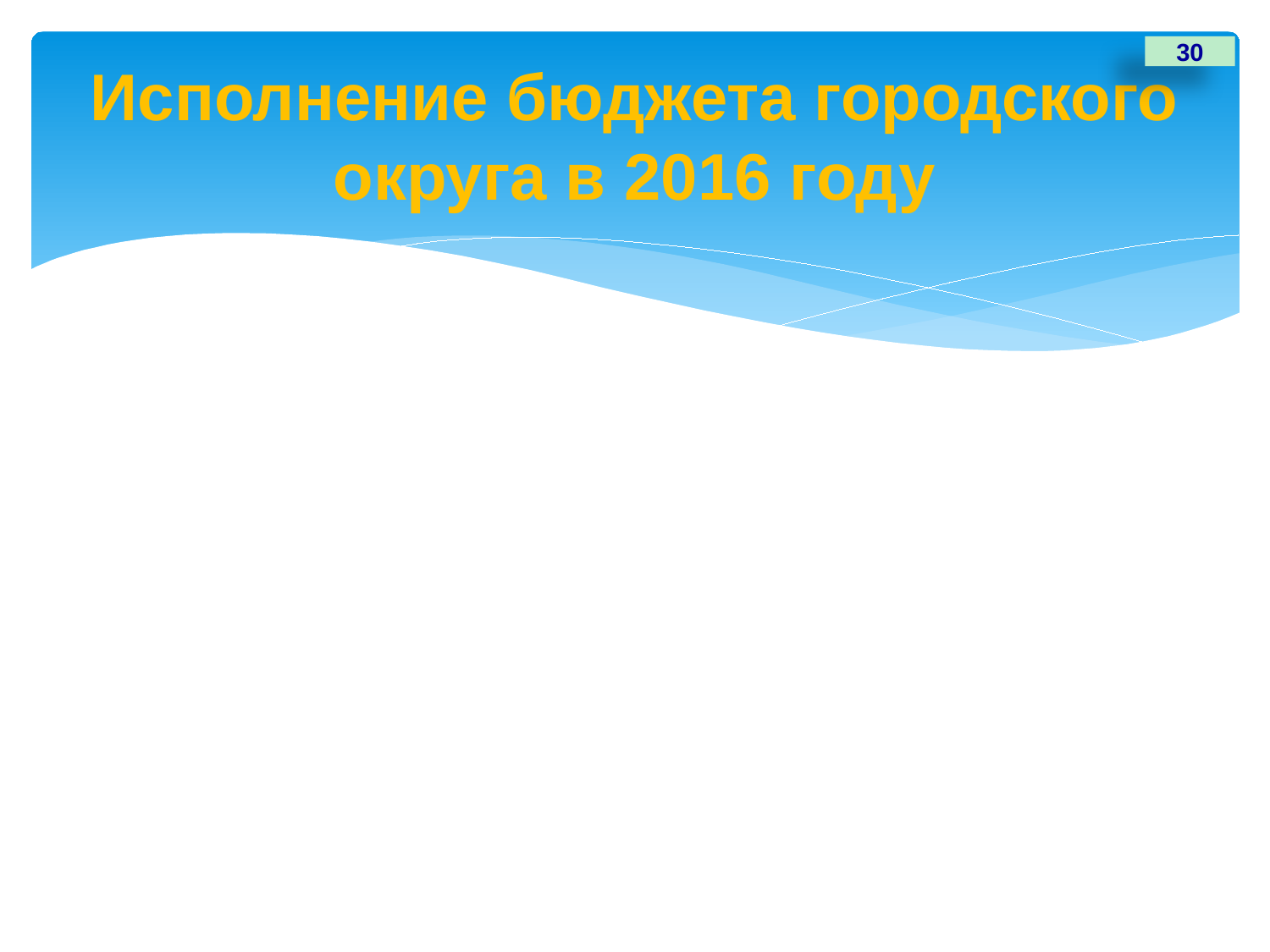

30
# Исполнение бюджета городского округа в 2016 году

[unsupported chart]

[unsupported chart]

[unsupported chart]

[unsupported chart]